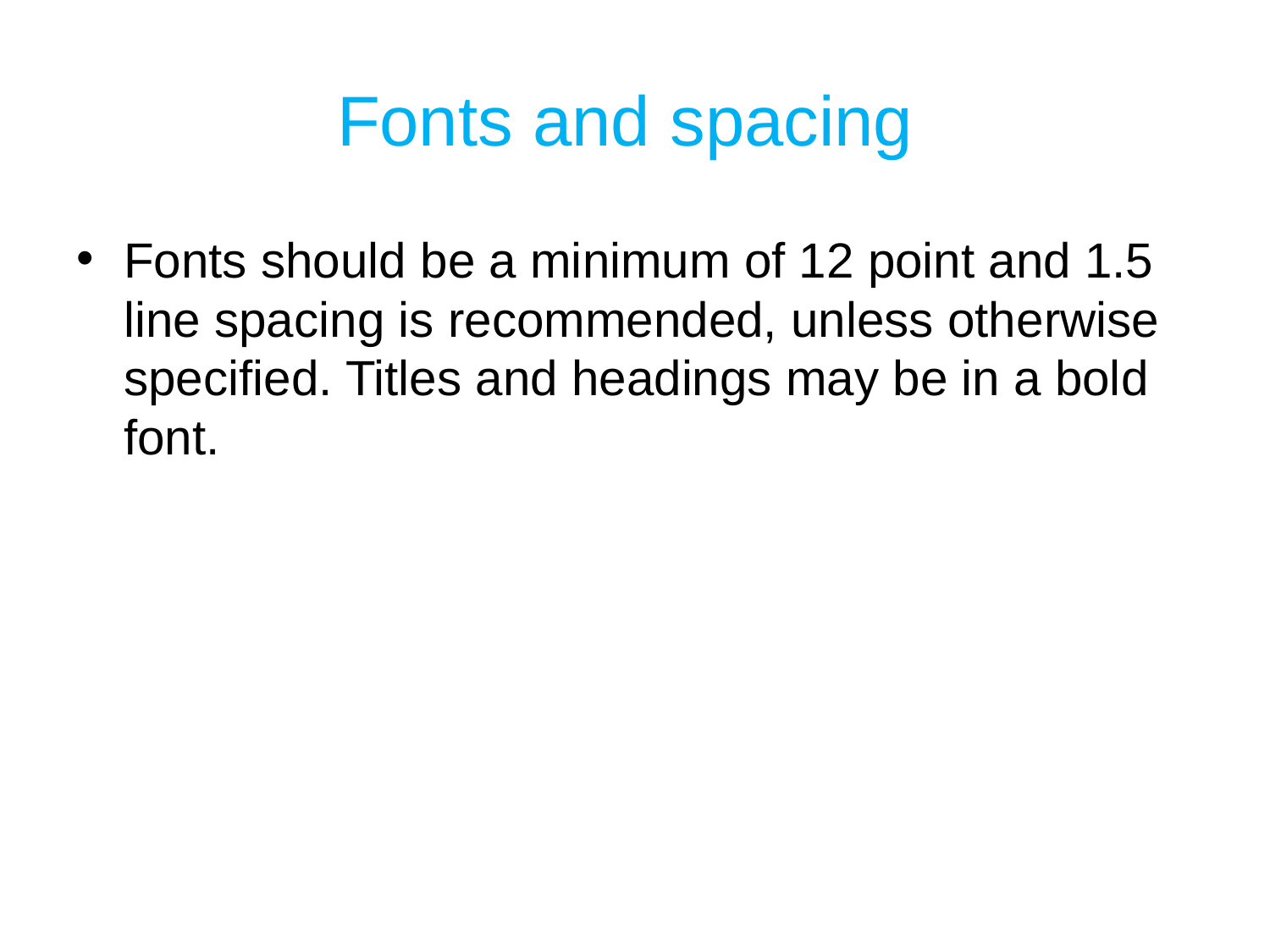

# Fonts and spacing
Fonts should be a minimum of 12 point and 1.5 line spacing is recommended, unless otherwise specified. Titles and headings may be in a bold font.